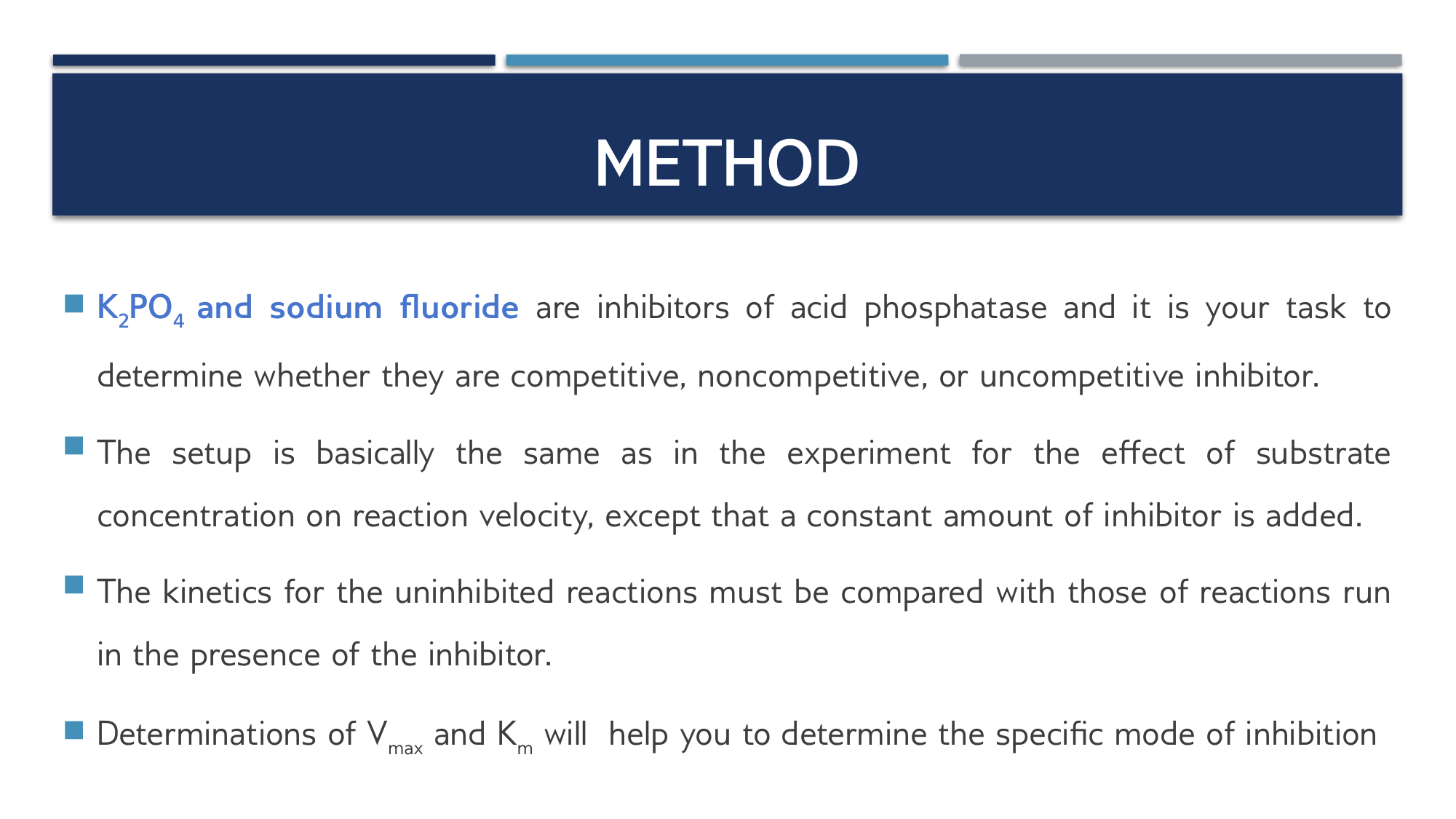

# Method
K2PO4 and sodium fluoride are inhibitors of acid phosphatase and it is your task to determine whether they are competitive, noncompetitive, or uncompetitive inhibitor.
The setup is basically the same as in the experiment for the effect of substrate concentration on reaction velocity, except that a constant amount of inhibitor is added.
The kinetics for the uninhibited reactions must be compared with those of reactions run in the presence of the inhibitor.
Determinations of Vmax and Km will  help you to determine the specific mode of inhibition